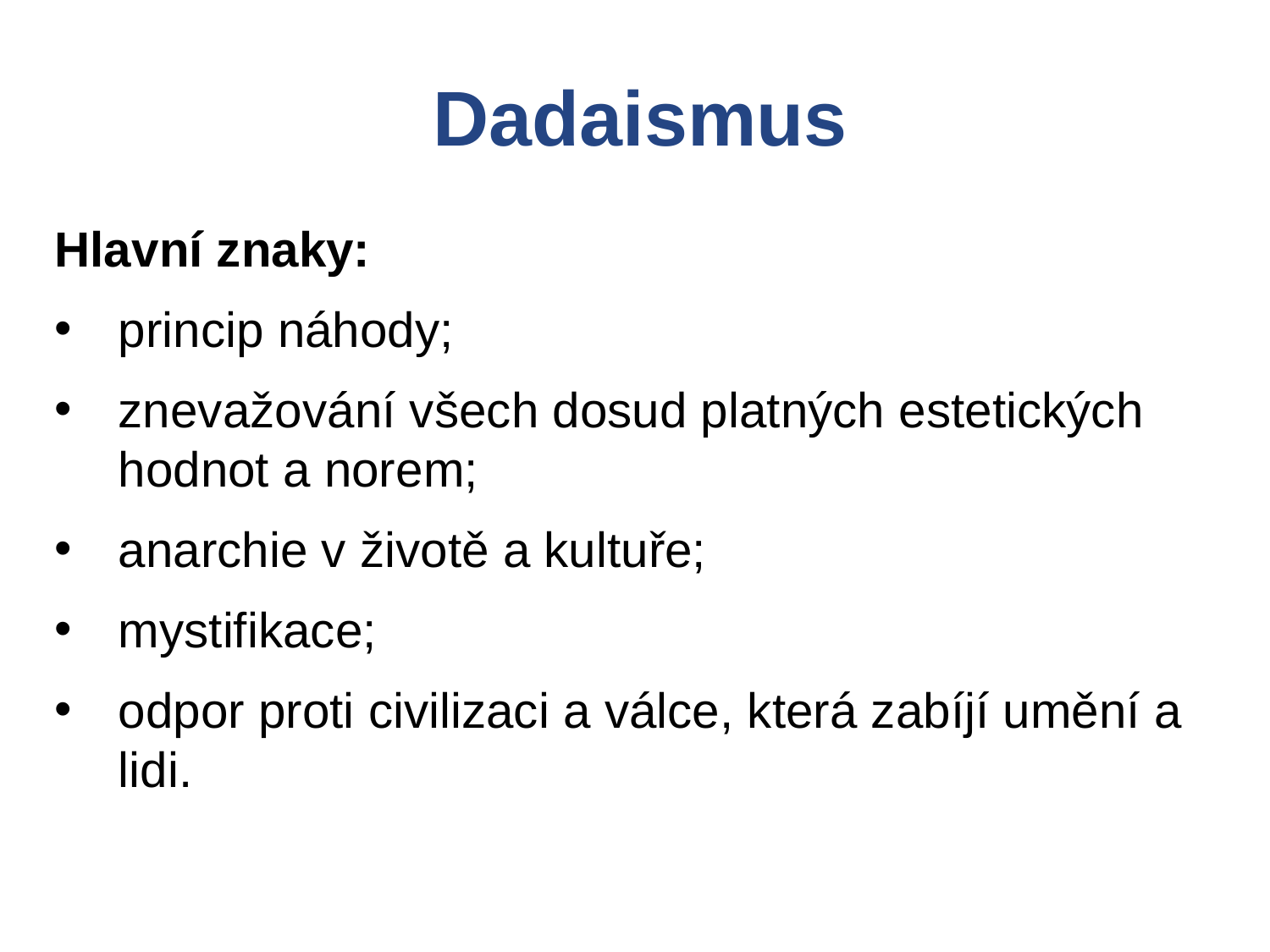

Dadaismus
Hlavní znaky:
princip náhody;
znevažování všech dosud platných estetických hodnot a norem;
anarchie v životě a kultuře;
mystifikace;
odpor proti civilizaci a válce, která zabíjí umění a lidi.